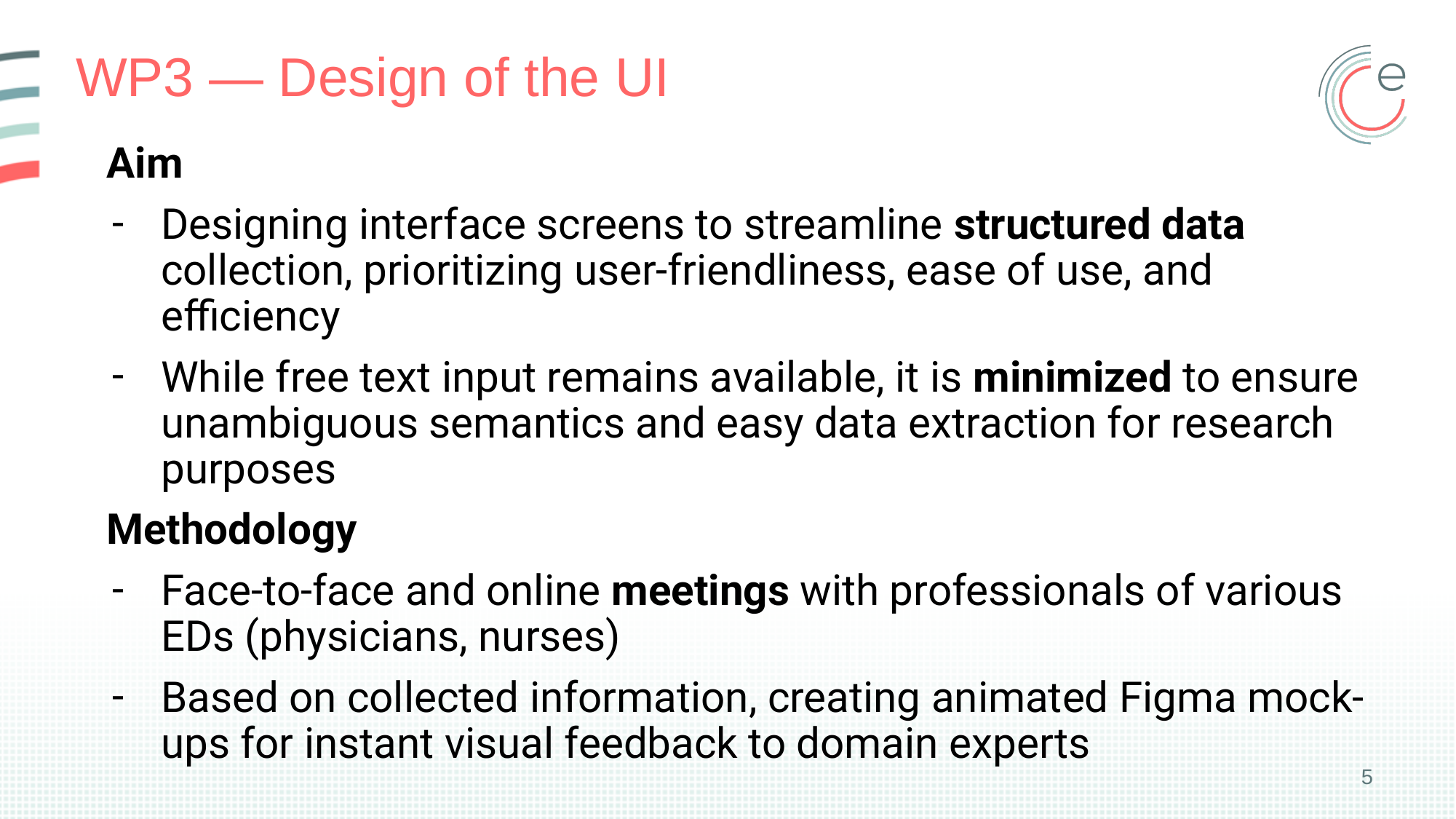

# WP3 — Design of the UI
Aim
Designing interface screens to streamline structured data collection, prioritizing user-friendliness, ease of use, and efficiency
While free text input remains available, it is minimized to ensure unambiguous semantics and easy data extraction for research purposes
Methodology
Face-to-face and online meetings with professionals of various EDs (physicians, nurses)
Based on collected information, creating animated Figma mock-ups for instant visual feedback to domain experts